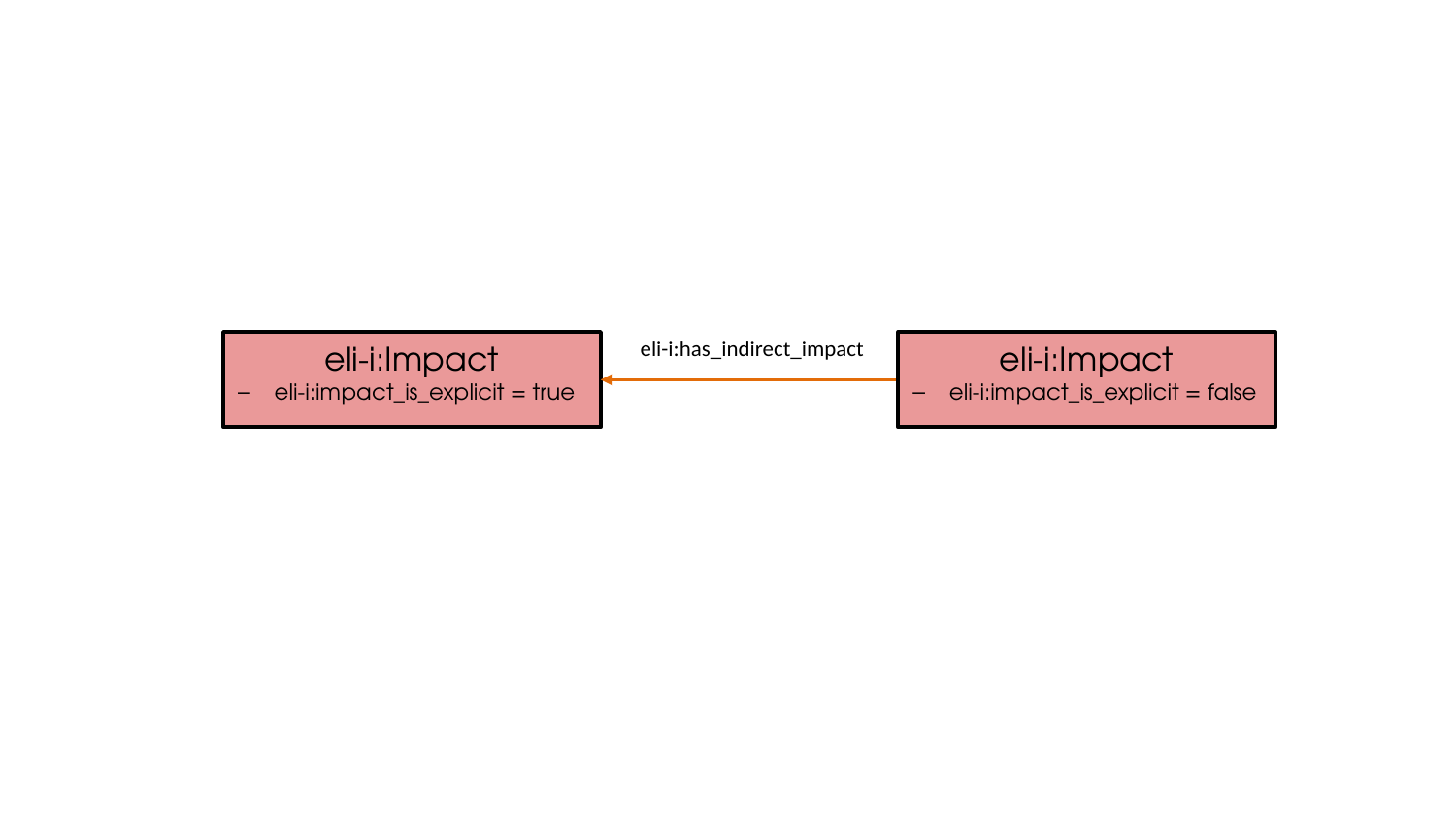

eli-i:has_indirect_impact
eli-i:Impact
eli-i:impact_is_explicit = true
eli-i:Impact
eli-i:impact_is_explicit = false